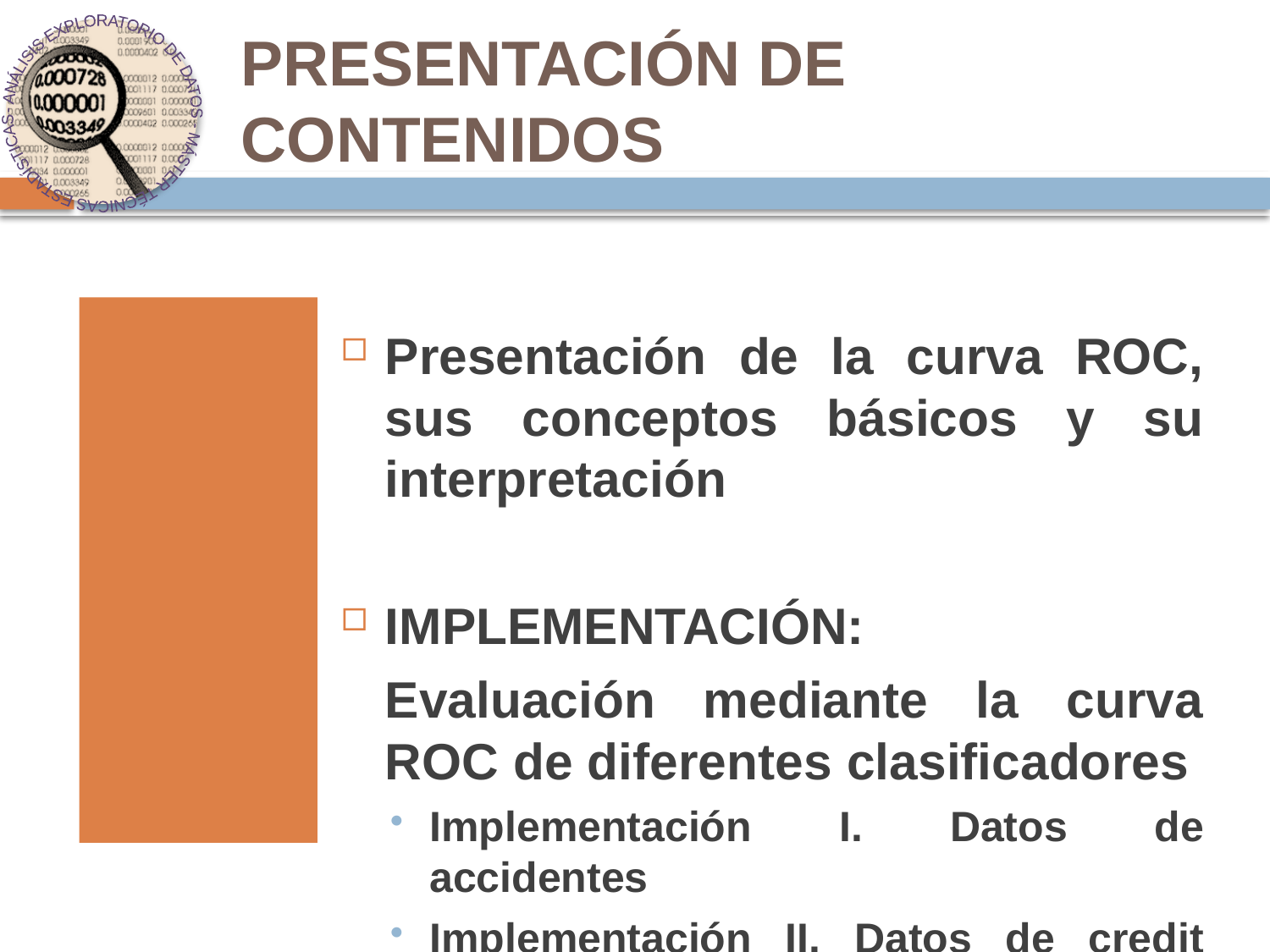

# PRESENTACIÓN DE CONTENIDOS

Presentación de la curva ROC, sus conceptos básicos y su interpretación

IMPLEMENTACIÓN:
	Evaluación mediante la curva ROC de diferentes clasificadores
Implementación I. Datos de accidentes
Implementación II. Datos de credit scoring